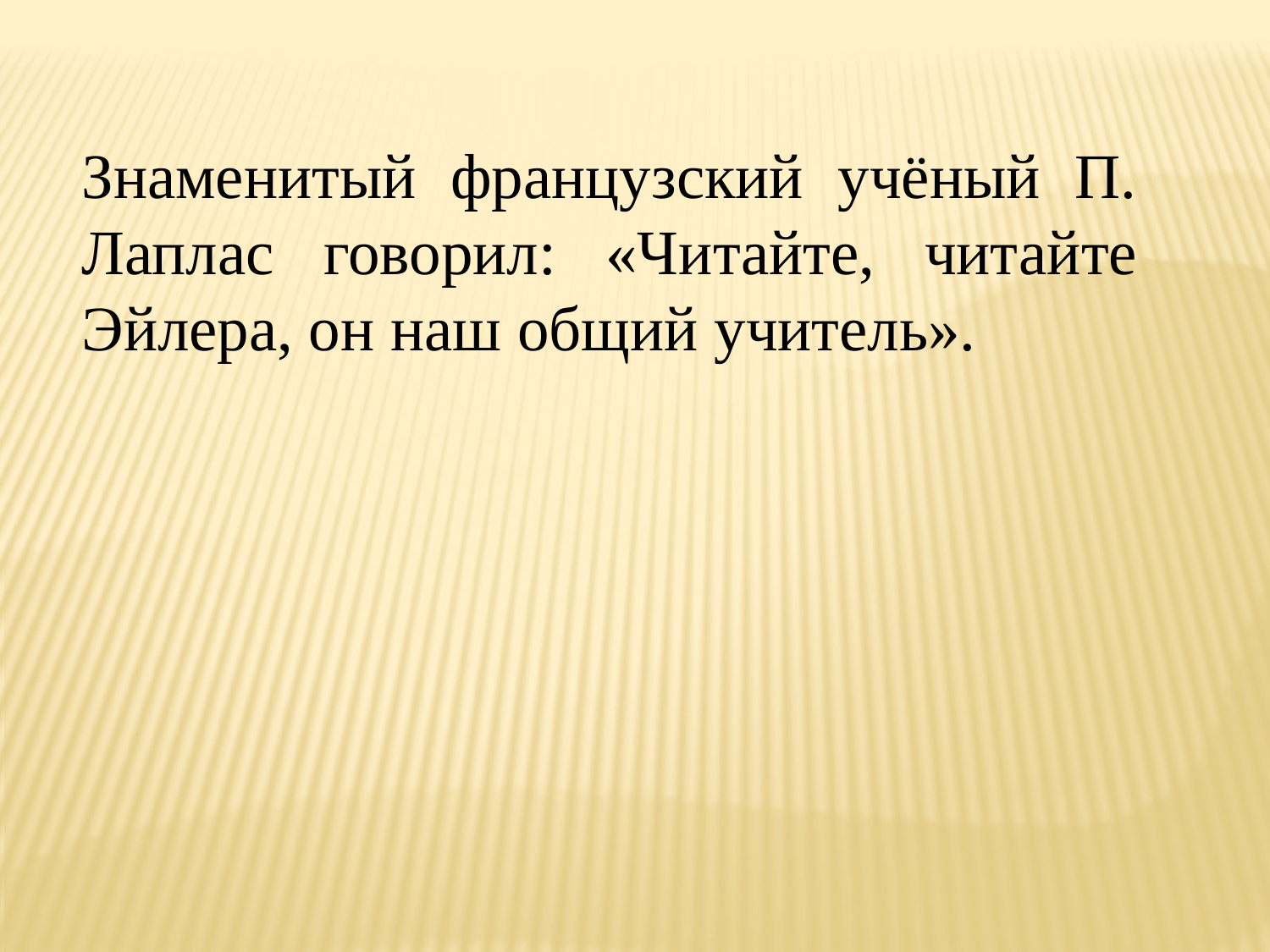

Знаменитый французский учёный П. Лаплас говорил: «Читайте, читайте Эйлера, он наш общий учитель».